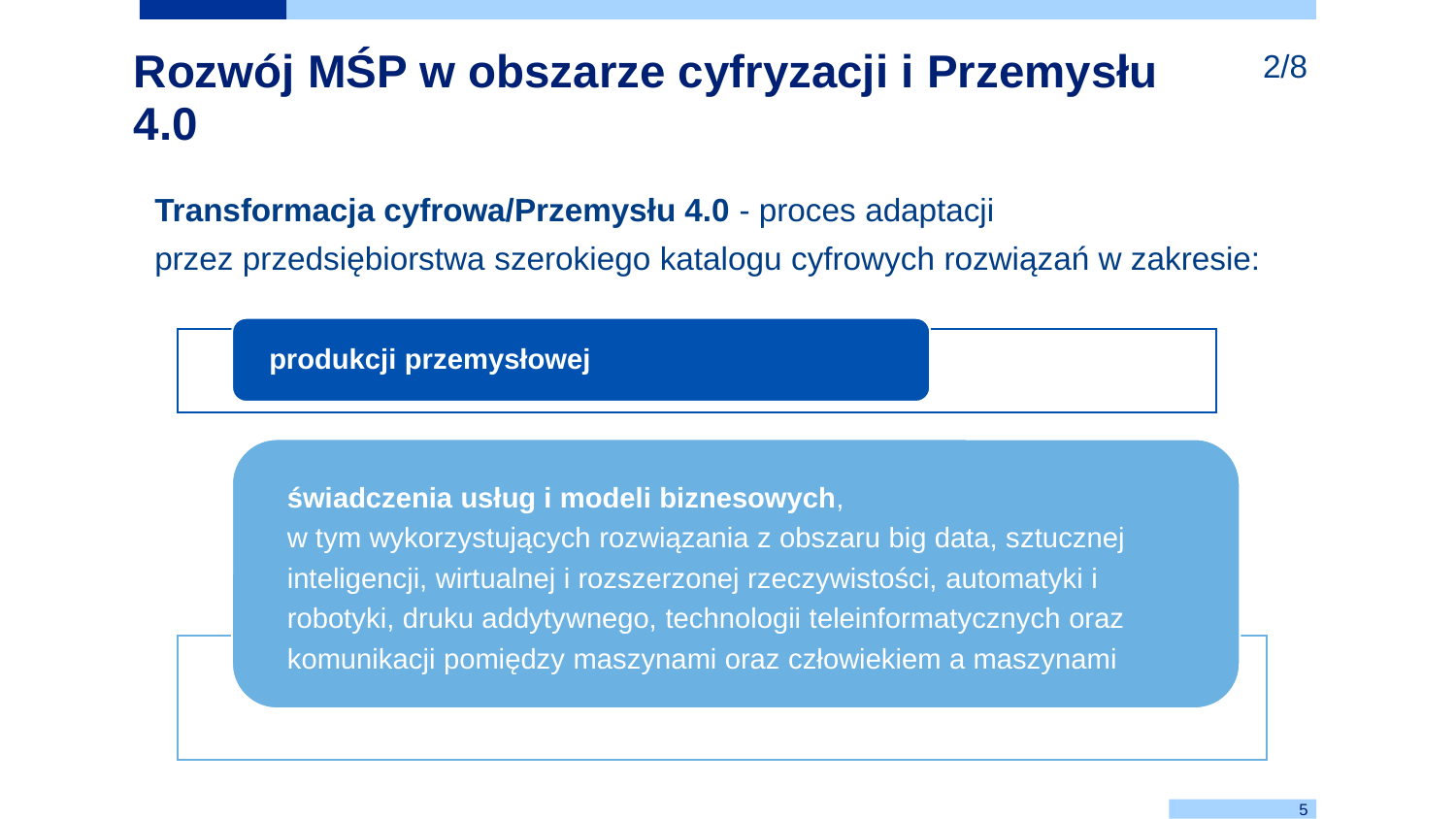

2/8
# Rozwój MŚP w obszarze cyfryzacji i Przemysłu 4.0
Transformacja cyfrowa/Przemysłu 4.0 - proces adaptacji
przez przedsiębiorstwa szerokiego katalogu cyfrowych rozwiązań w zakresie:
produkcji przemysłowej
świadczenia usług i modeli biznesowych,
w tym wykorzystujących rozwiązania z obszaru big data, sztucznej inteligencji, wirtualnej i rozszerzonej rzeczywistości, automatyki i robotyki, druku addytywnego, technologii teleinformatycznych oraz komunikacji pomiędzy maszynami oraz człowiekiem a maszynami
5